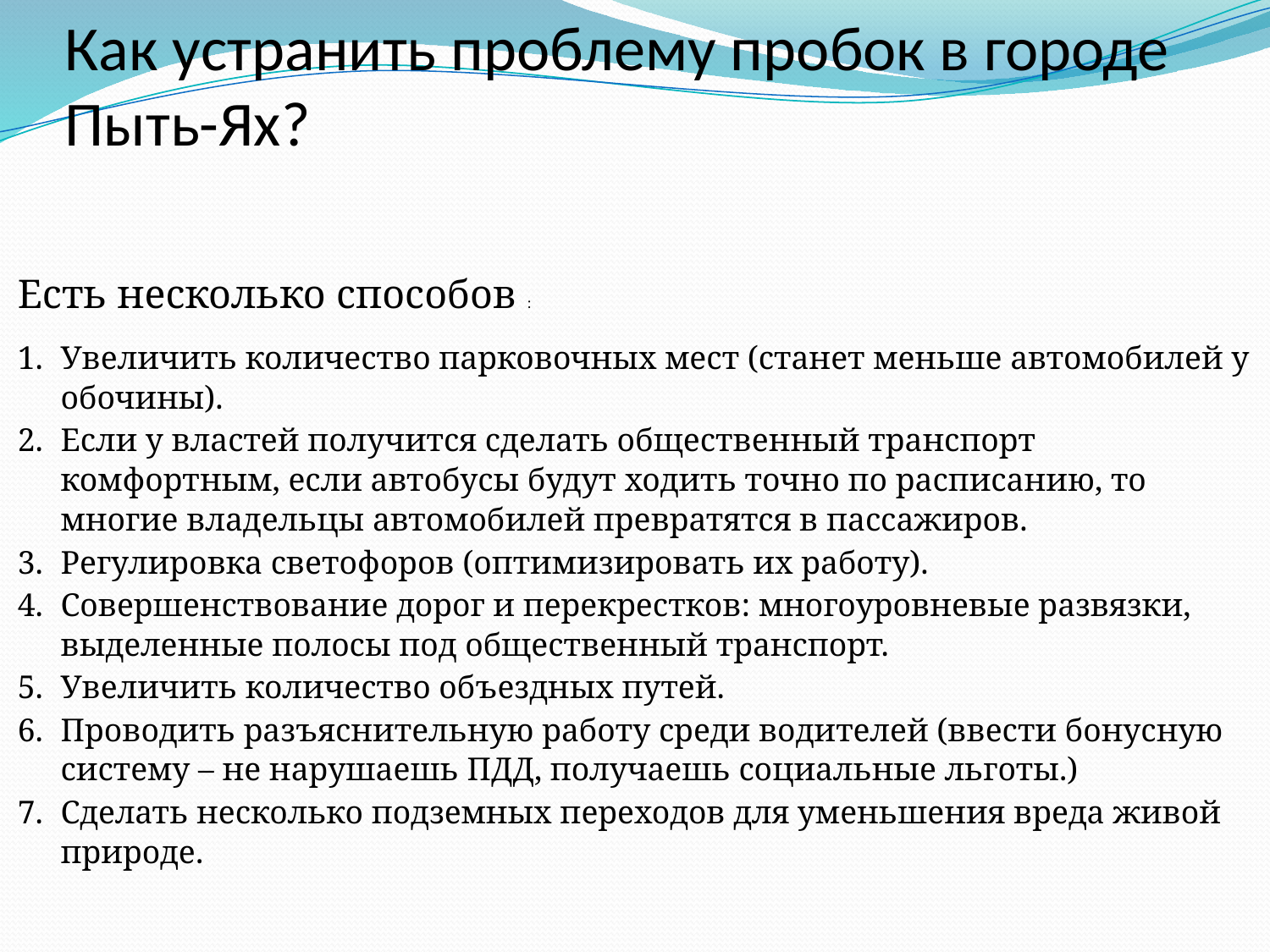

# Как устранить проблему пробок в городе Пыть-Ях?

Есть несколько способов :

Увеличить количество парковочных мест (станет меньше автомобилей у обочины).
Если у властей получится сделать общественный транспорт комфортным, если автобусы будут ходить точно по расписанию, то многие владельцы автомобилей превратятся в пассажиров.
Регулировка светофоров (оптимизировать их работу).
Совершенствование дорог и перекрестков: многоуровневые развязки, выделенные полосы под общественный транспорт.
Увеличить количество объездных путей.
Проводить разъяснительную работу среди водителей (ввести бонусную систему – не нарушаешь ПДД, получаешь социальные льготы.)
Сделать несколько подземных переходов для уменьшения вреда живой природе.